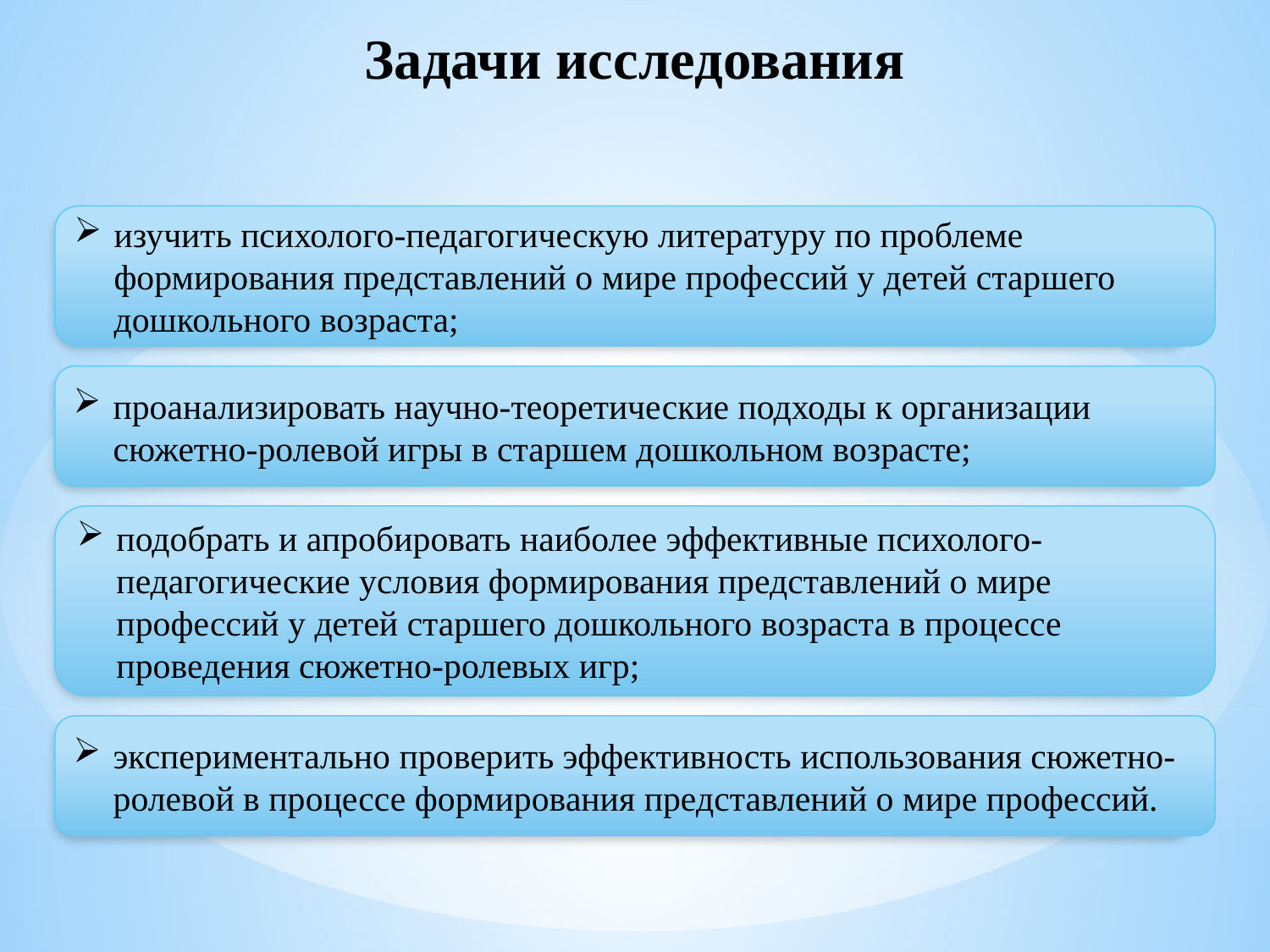

Задачи исследования
изучить психолого-педагогическую литературу по проблеме формирования представлений о мире профессий у детей старшего дошкольного возраста;
проанализировать научно-теоретические подходы к организации сюжетно-ролевой игры в старшем дошкольном возрасте;
подобрать и апробировать наиболее эффективные психолого-педагогические условия формирования представлений о мире профессий у детей старшего дошкольного возраста в процессе проведения сюжетно-ролевых игр;
экспериментально проверить эффективность использования сюжетно-ролевой в процессе формирования представлений о мире профессий.